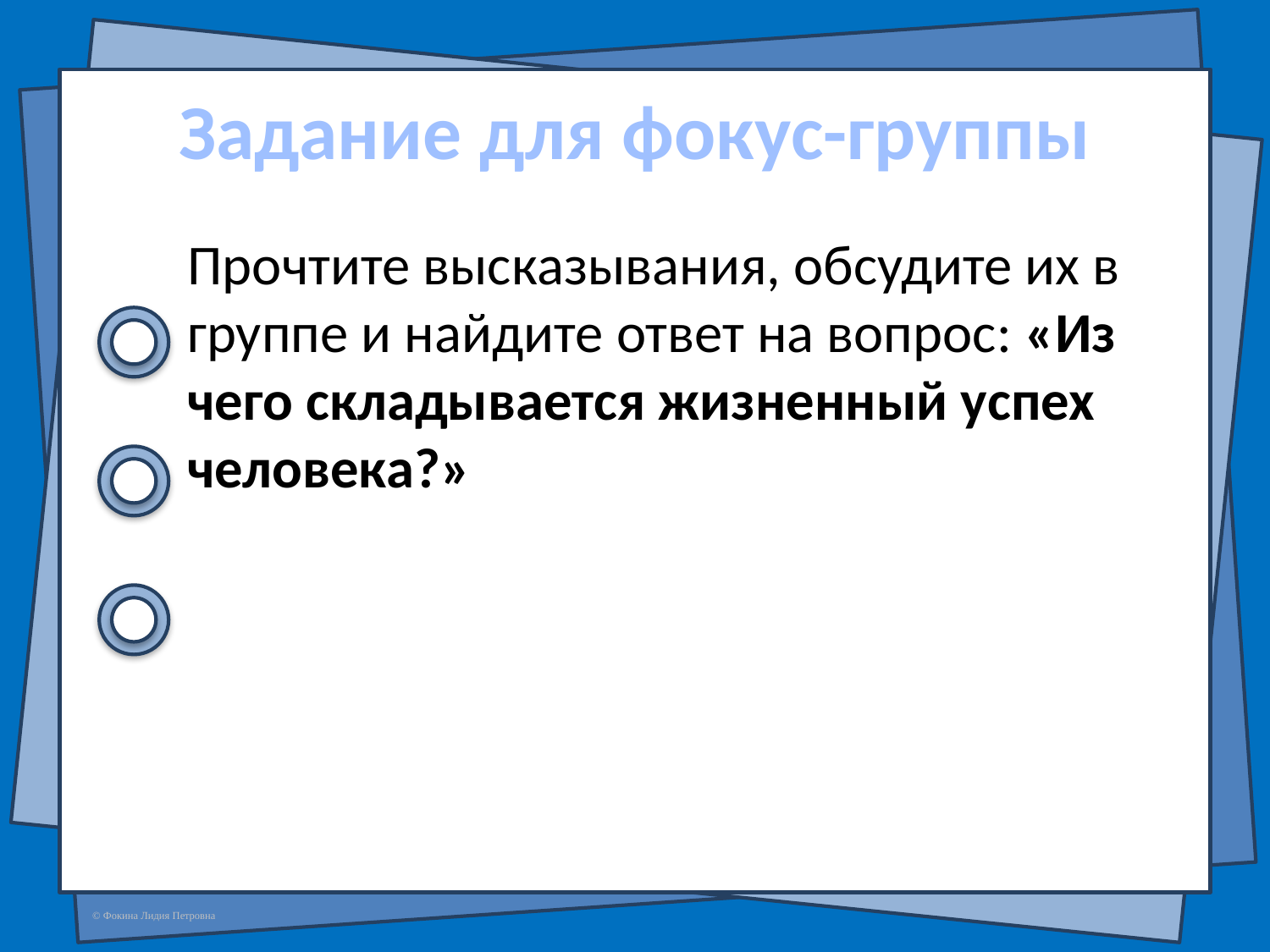

# Задание для фокус-группы
Прочтите высказывания, обсудите их в группе и найдите ответ на вопрос: «Из чего складывается жизненный успех человека?»